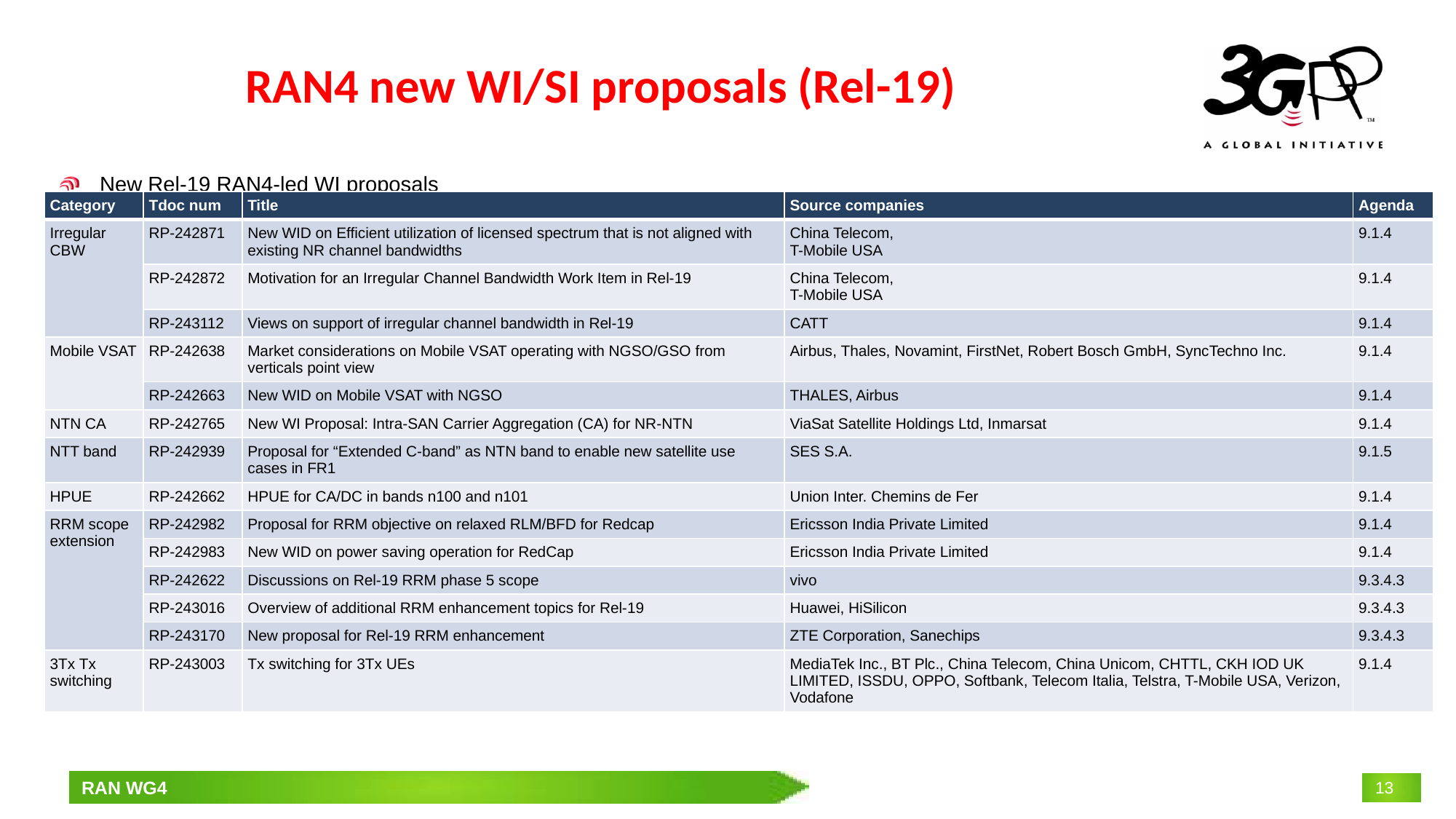

# RAN4 new WI/SI proposals (Rel-19)
New Rel-19 RAN4-led WI proposals

| Category | Tdoc num | Title | Source companies | Agenda |
| --- | --- | --- | --- | --- |
| Irregular CBW | RP-242871 | New WID on Efficient utilization of licensed spectrum that is not aligned with existing NR channel bandwidths | China Telecom, T-Mobile USA | 9.1.4 |
|  | RP-242872 | Motivation for an Irregular Channel Bandwidth Work Item in Rel-19 | China Telecom, T-Mobile USA | 9.1.4 |
|  | RP-243112 | Views on support of irregular channel bandwidth in Rel-19 | CATT | 9.1.4 |
| Mobile VSAT | RP-242638 | Market considerations on Mobile VSAT operating with NGSO/GSO from verticals point view | Airbus, Thales, Novamint, FirstNet, Robert Bosch GmbH, SyncTechno Inc. | 9.1.4 |
|  | RP-242663 | New WID on Mobile VSAT with NGSO | THALES, Airbus | 9.1.4 |
| NTN CA | RP-242765 | New WI Proposal: Intra-SAN Carrier Aggregation (CA) for NR-NTN | ViaSat Satellite Holdings Ltd, Inmarsat | 9.1.4 |
| NTT band | RP-242939 | Proposal for “Extended C-band” as NTN band to enable new satellite use cases in FR1 | SES S.A. | 9.1.5 |
| HPUE | RP-242662 | HPUE for CA/DC in bands n100 and n101 | Union Inter. Chemins de Fer | 9.1.4 |
| RRM scope extension | RP-242982 | Proposal for RRM objective on relaxed RLM/BFD for Redcap | Ericsson India Private Limited | 9.1.4 |
|  | RP-242983 | New WID on power saving operation for RedCap | Ericsson India Private Limited | 9.1.4 |
|  | RP-242622 | Discussions on Rel-19 RRM phase 5 scope | vivo | 9.3.4.3 |
|  | RP-243016 | Overview of additional RRM enhancement topics for Rel-19 | Huawei, HiSilicon | 9.3.4.3 |
|  | RP-243170 | New proposal for Rel-19 RRM enhancement | ZTE Corporation, Sanechips | 9.3.4.3 |
| 3Tx Tx switching | RP-243003 | Tx switching for 3Tx UEs | MediaTek Inc., BT Plc., China Telecom, China Unicom, CHTTL, CKH IOD UK LIMITED, ISSDU, OPPO, Softbank, Telecom Italia, Telstra, T-Mobile USA, Verizon, Vodafone | 9.1.4 |